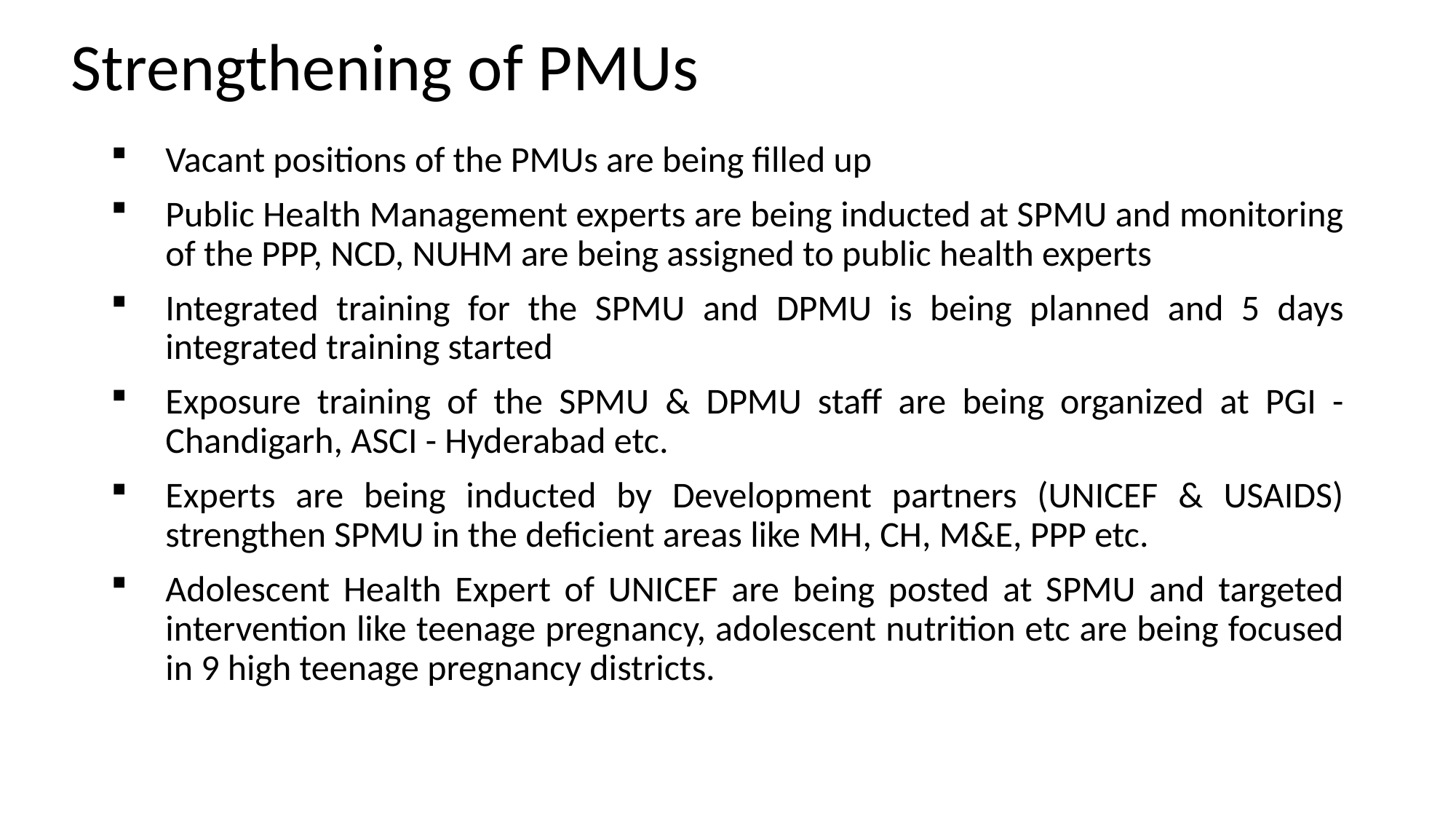

# Strengthening of PMUs
Vacant positions of the PMUs are being filled up
Public Health Management experts are being inducted at SPMU and monitoring of the PPP, NCD, NUHM are being assigned to public health experts
Integrated training for the SPMU and DPMU is being planned and 5 days integrated training started
Exposure training of the SPMU & DPMU staff are being organized at PGI -Chandigarh, ASCI - Hyderabad etc.
Experts are being inducted by Development partners (UNICEF & USAIDS) strengthen SPMU in the deficient areas like MH, CH, M&E, PPP etc.
Adolescent Health Expert of UNICEF are being posted at SPMU and targeted intervention like teenage pregnancy, adolescent nutrition etc are being focused in 9 high teenage pregnancy districts.